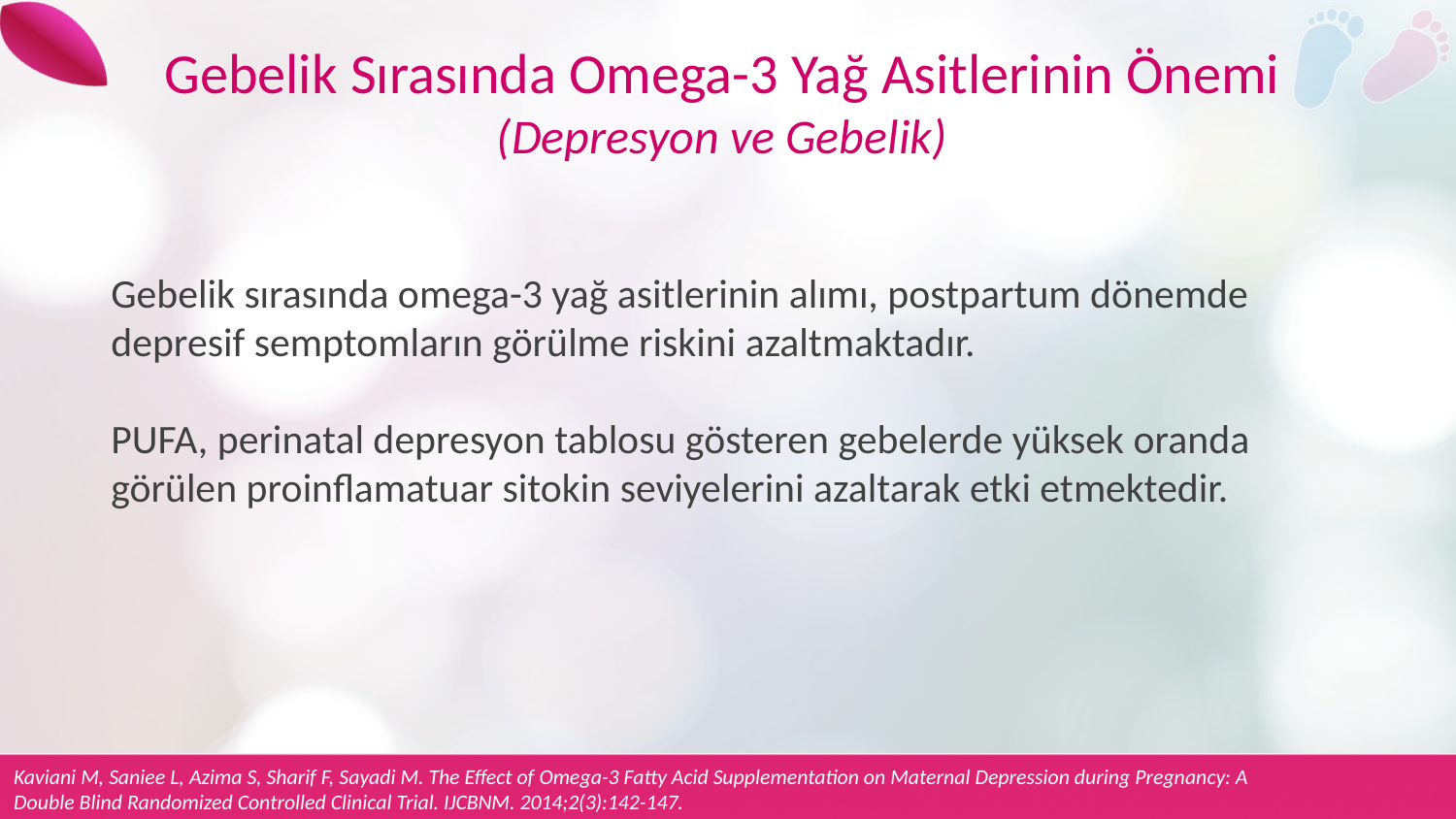

Gebelik Sırasında Omega-3 Yağ Asitlerinin Önemi
(Depresyon ve Gebelik)
Gebelik sırasında omega-3 yağ asitlerinin alımı, postpartum dönemde depresif semptomların görülme riskini azaltmaktadır.

PUFA, perinatal depresyon tablosu gösteren gebelerde yüksek oranda görülen proinflamatuar sitokin seviyelerini azaltarak etki etmektedir.
Kaviani M, Saniee L, Azima S, Sharif F, Sayadi M. The Effect of Omega-3 Fatty Acid Supplementation on Maternal Depression during Pregnancy: A Double Blind Randomized Controlled Clinical Trial. IJCBNM. 2014;2(3):142-147.